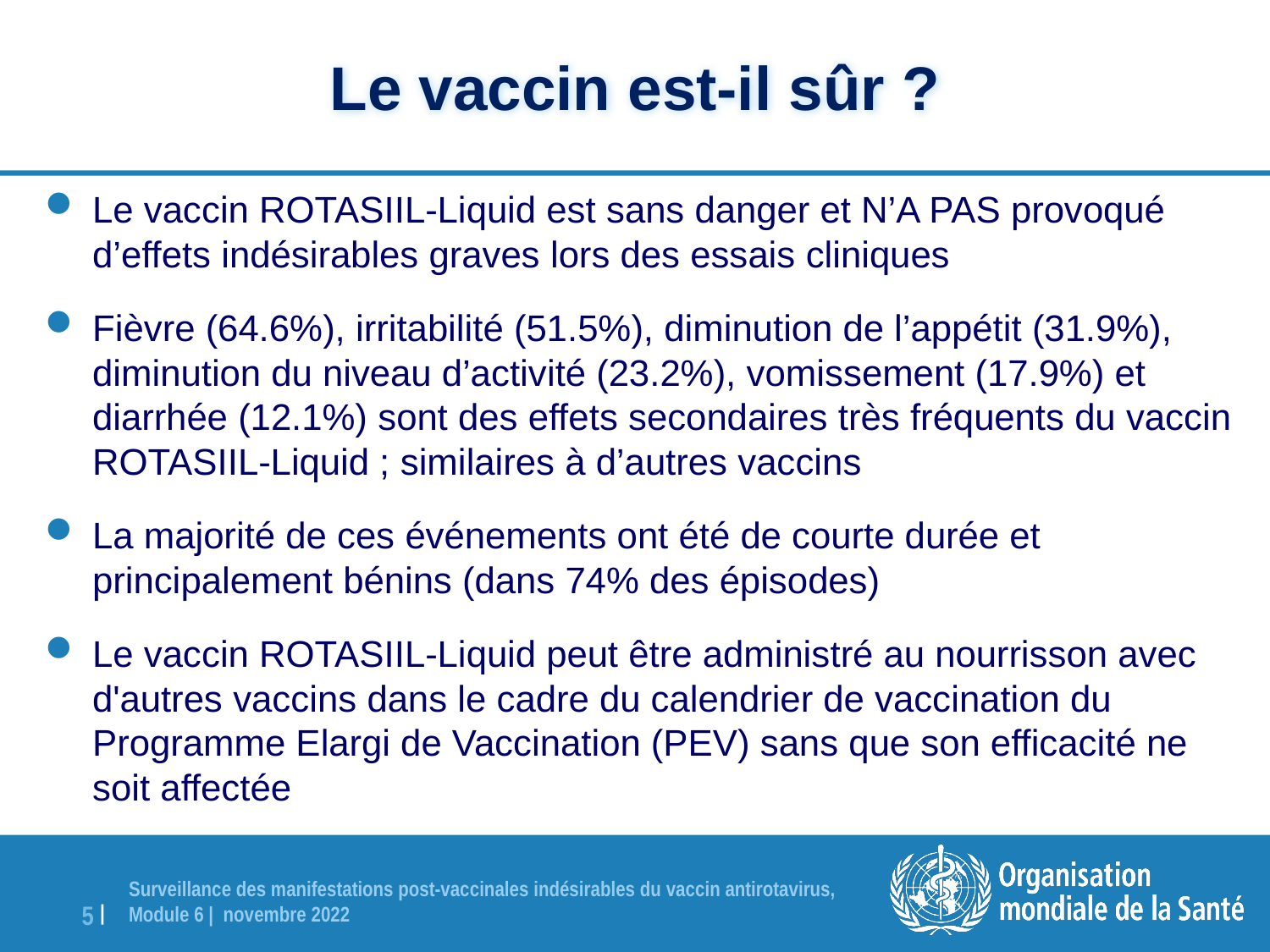

Le vaccin est-il sûr ?
Le vaccin ROTASIIL-Liquid est sans danger et N’A PAS provoqué d’effets indésirables graves lors des essais cliniques
Fièvre (64.6%), irritabilité (51.5%), diminution de l’appétit (31.9%), diminution du niveau d’activité (23.2%), vomissement (17.9%) et diarrhée (12.1%) sont des effets secondaires très fréquents du vaccin ROTASIIL-Liquid ; similaires à d’autres vaccins
La majorité de ces événements ont été de courte durée et principalement bénins (dans 74% des épisodes)
Le vaccin ROTASIIL-Liquid peut être administré au nourrisson avec d'autres vaccins dans le cadre du calendrier de vaccination du Programme Elargi de Vaccination (PEV) sans que son efficacité ne soit affectée